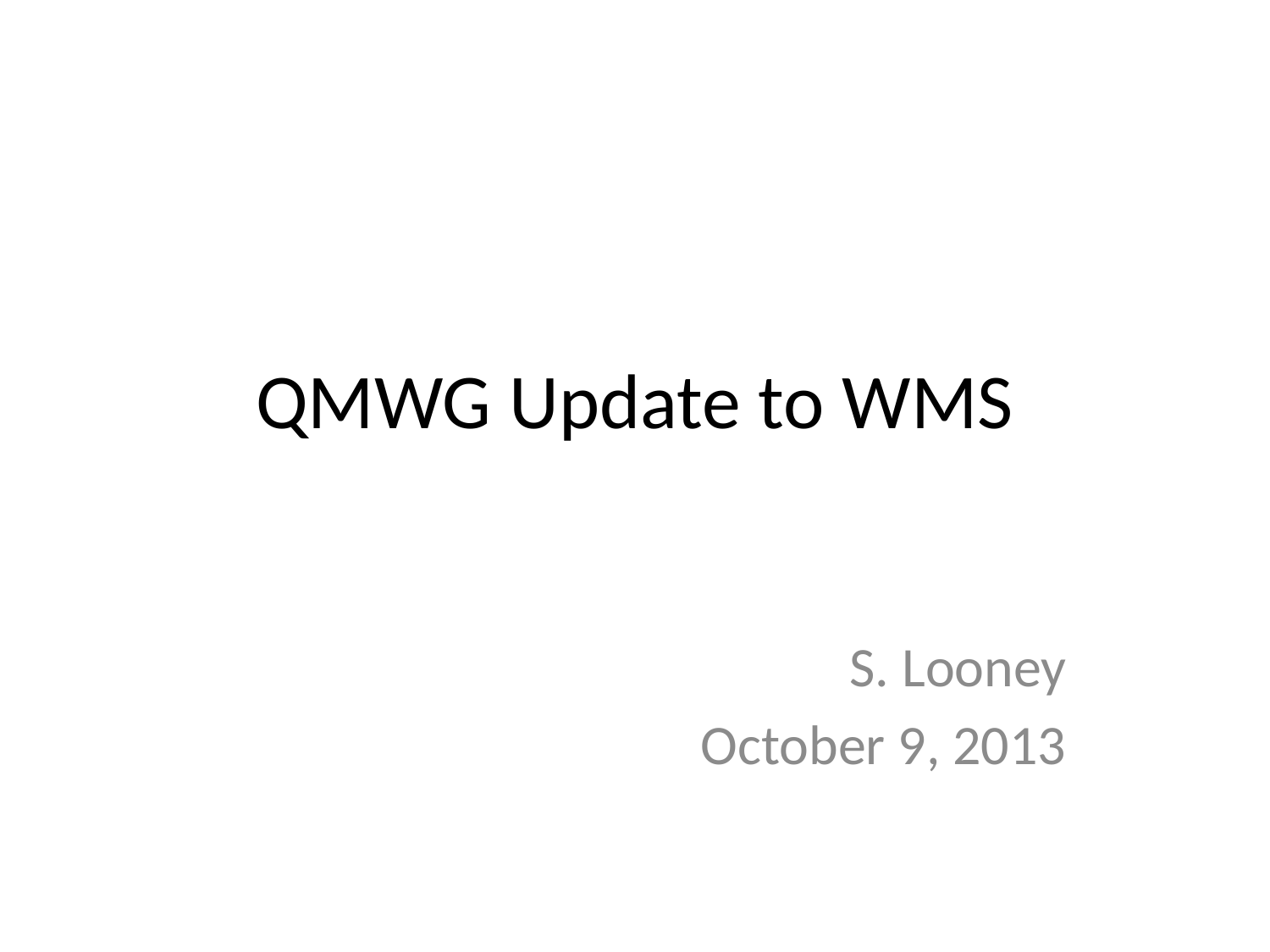

# QMWG Update to WMS
S. Looney
October 9, 2013